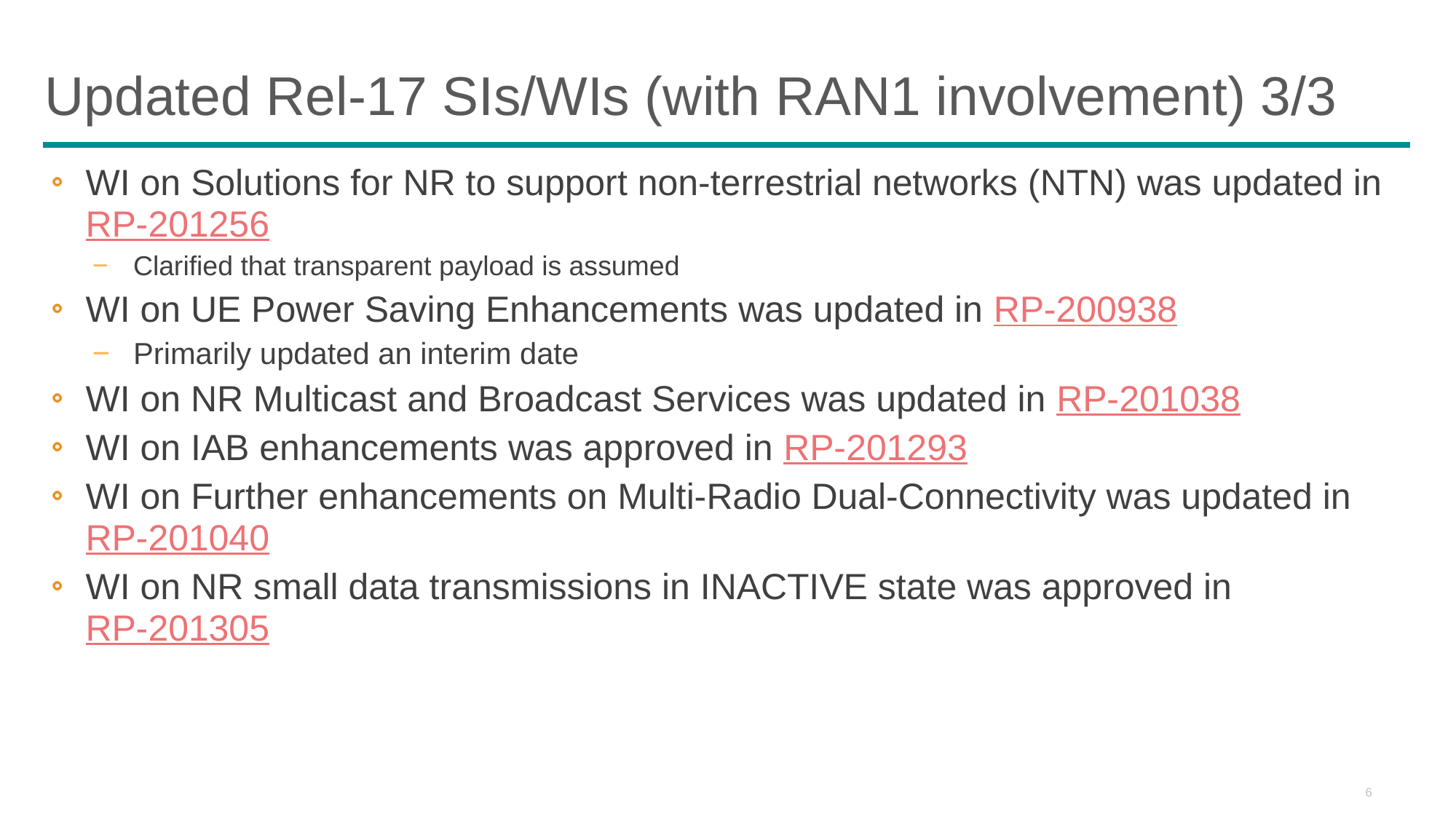

# Updated Rel-17 SIs/WIs (with RAN1 involvement) 3/3
WI on Solutions for NR to support non-terrestrial networks (NTN) was updated in RP-201256
Clarified that transparent payload is assumed
WI on UE Power Saving Enhancements was updated in RP-200938
Primarily updated an interim date
WI on NR Multicast and Broadcast Services was updated in RP-201038
WI on IAB enhancements was approved in RP-201293
WI on Further enhancements on Multi-Radio Dual-Connectivity was updated in RP-201040
WI on NR small data transmissions in INACTIVE state was approved in RP-201305